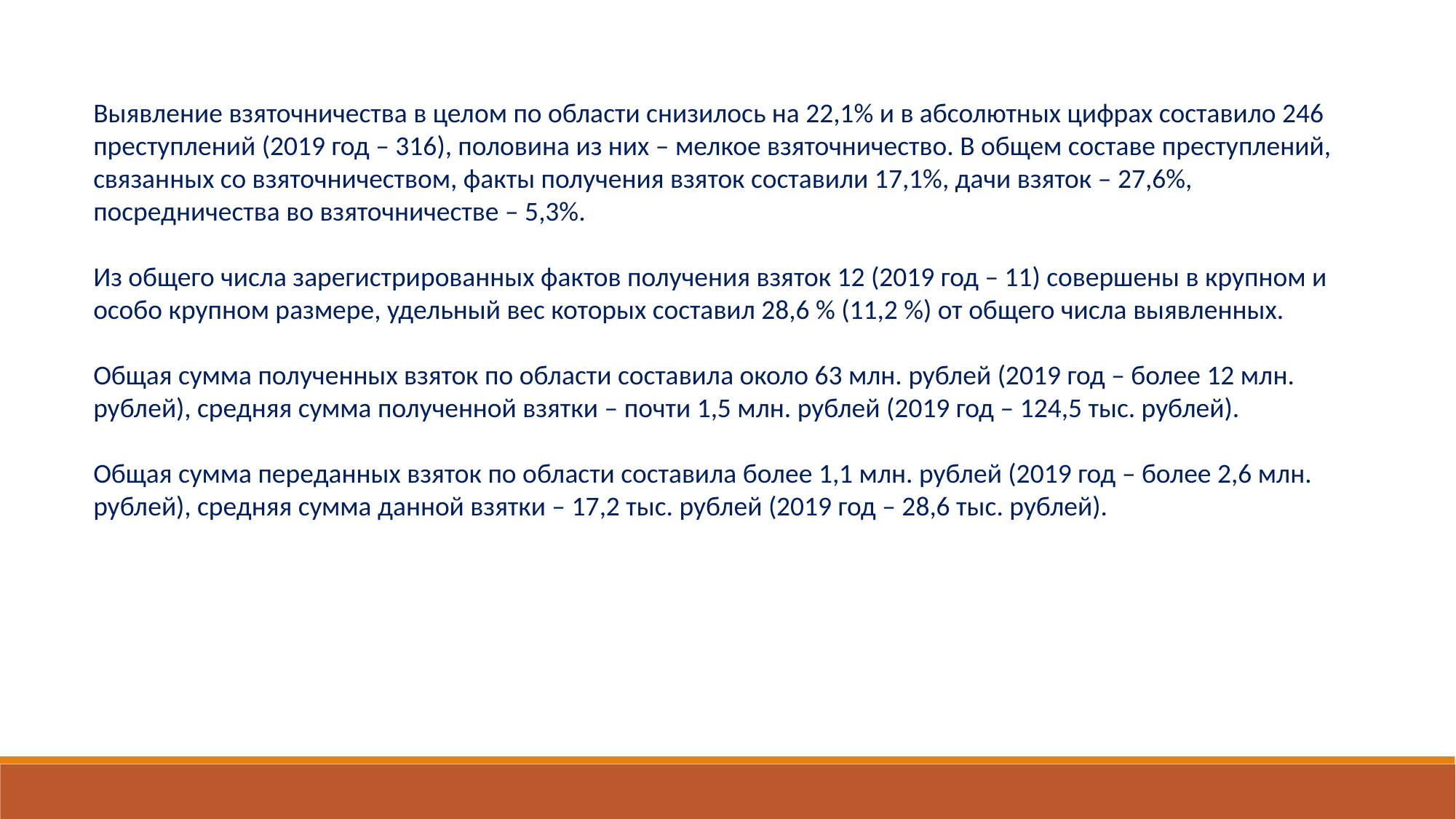

Выявление взяточничества в целом по области снизилось на 22,1% и в абсолютных цифрах составило 246 преступлений (2019 год – 316), половина из них – мелкое взяточничество. В общем составе преступлений, связанных со взяточничеством, факты получения взяток составили 17,1%, дачи взяток – 27,6%, посредничества во взяточничестве – 5,3%.

Из общего числа зарегистрированных фактов получения взяток 12 (2019 год – 11) совершены в крупном и особо крупном размере, удельный вес которых составил 28,6 % (11,2 %) от общего числа выявленных.

Общая сумма полученных взяток по области составила около 63 млн. рублей (2019 год – более 12 млн. рублей), средняя сумма полученной взятки – почти 1,5 млн. рублей (2019 год – 124,5 тыс. рублей).

Общая сумма переданных взяток по области составила более 1,1 млн. рублей (2019 год – более 2,6 млн. рублей), средняя сумма данной взятки – 17,2 тыс. рублей (2019 год – 28,6 тыс. рублей).